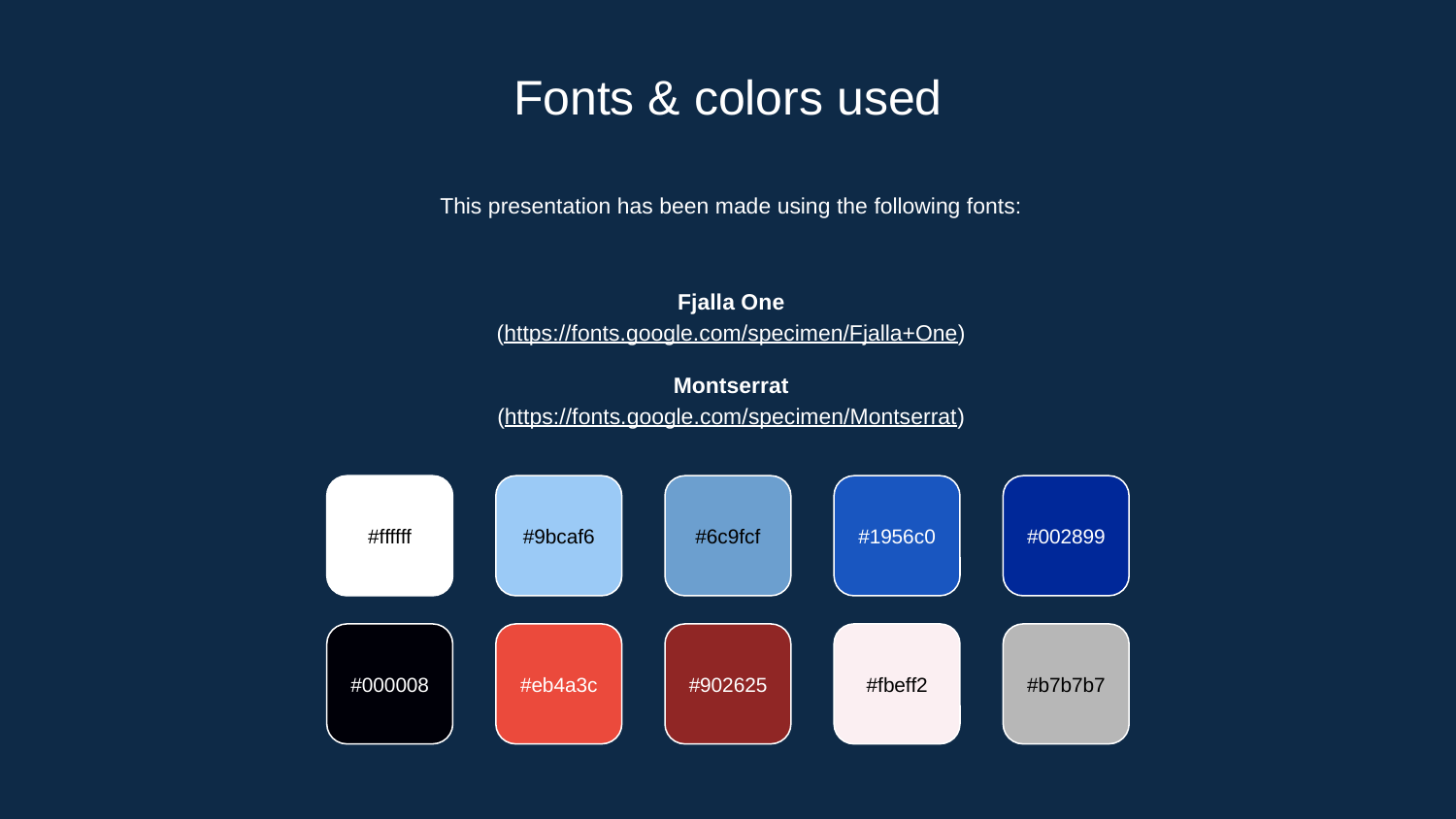

# Fonts & colors used
This presentation has been made using the following fonts:

Fjalla One
(https://fonts.google.com/specimen/Fjalla+One)

Montserrat
(https://fonts.google.com/specimen/Montserrat)

#ffffff
#9bcaf6
#6c9fcf
#1956c0
#002899

#000008
#eb4a3c
#902625
#fbeff2
#b7b7b7